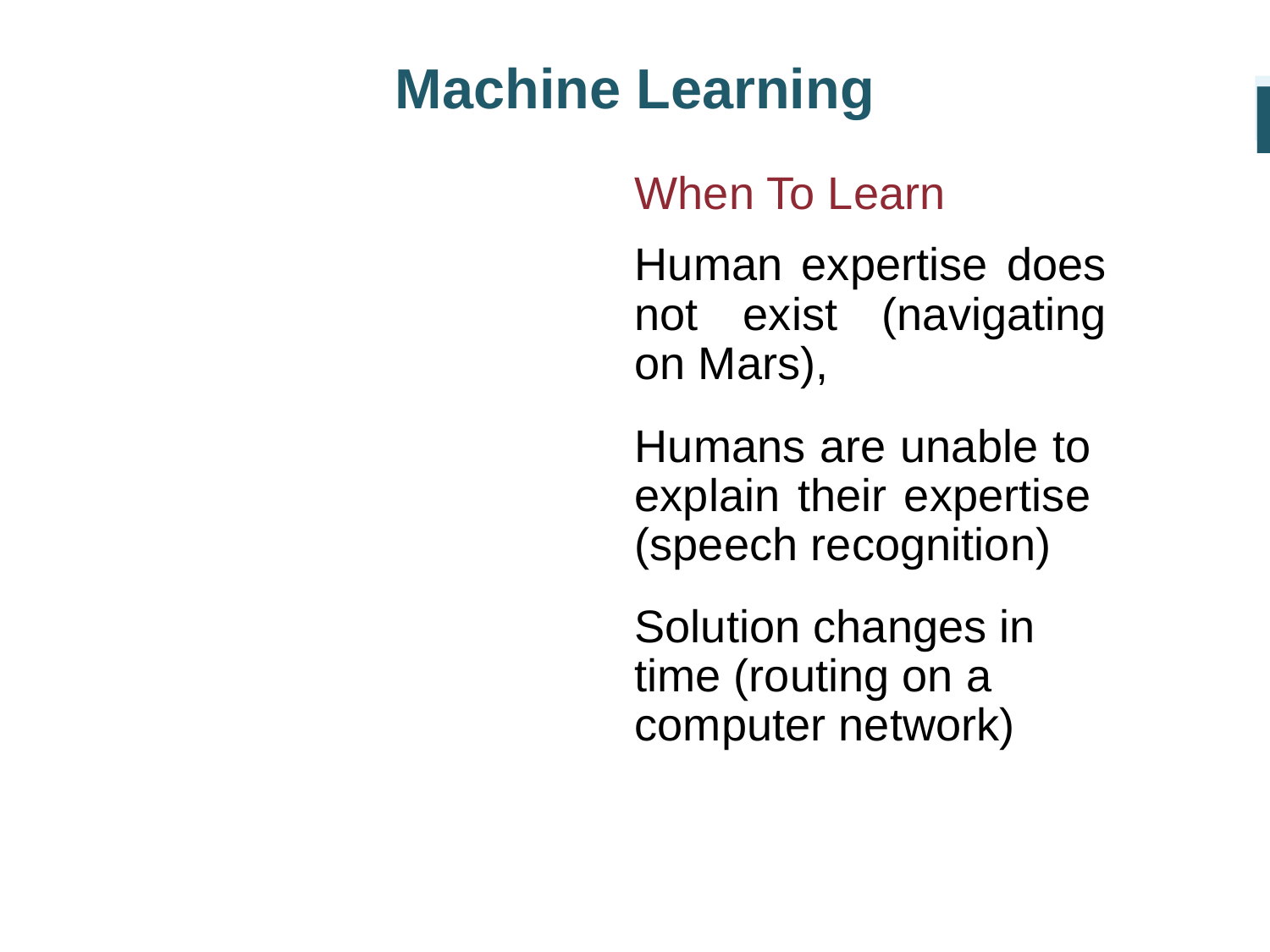

Machine Learning
I
When To Learn
Human expertise does not exist (navigating on Mars),
Humans are unable to explain their expertise (speech recognition)
Solution changes in time (routing on a computer network)